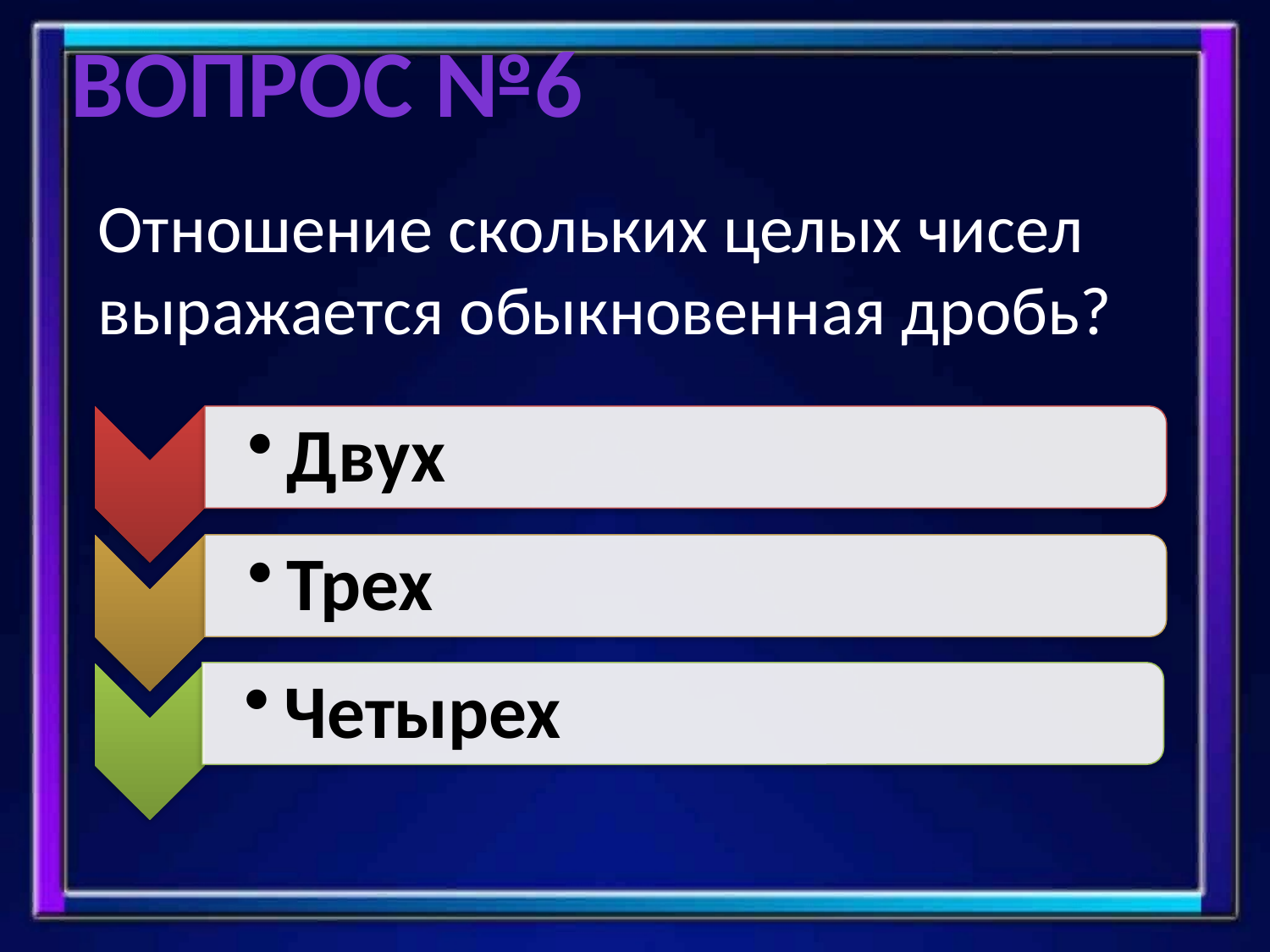

Вопрос №6
# Отношение скольких целых чисел выражается обыкновенная дробь?

Двух

Трех

Четырех